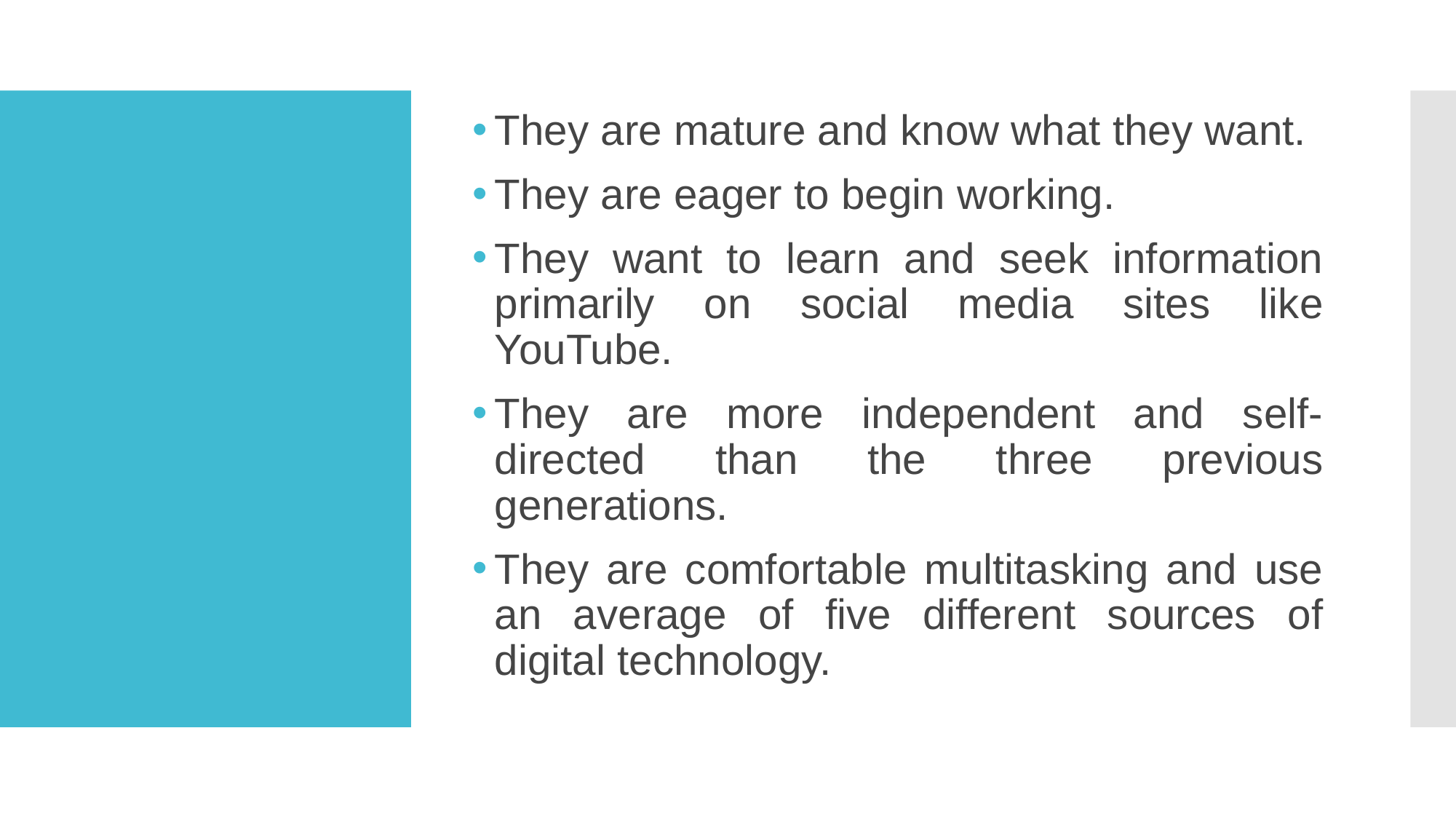

They are mature and know what they want.
They are eager to begin working.
They want to learn and seek information primarily on social media sites like YouTube.
They are more independent and self-directed than the three previous generations.
They are comfortable multitasking and use an average of five different sources of digital technology.

#